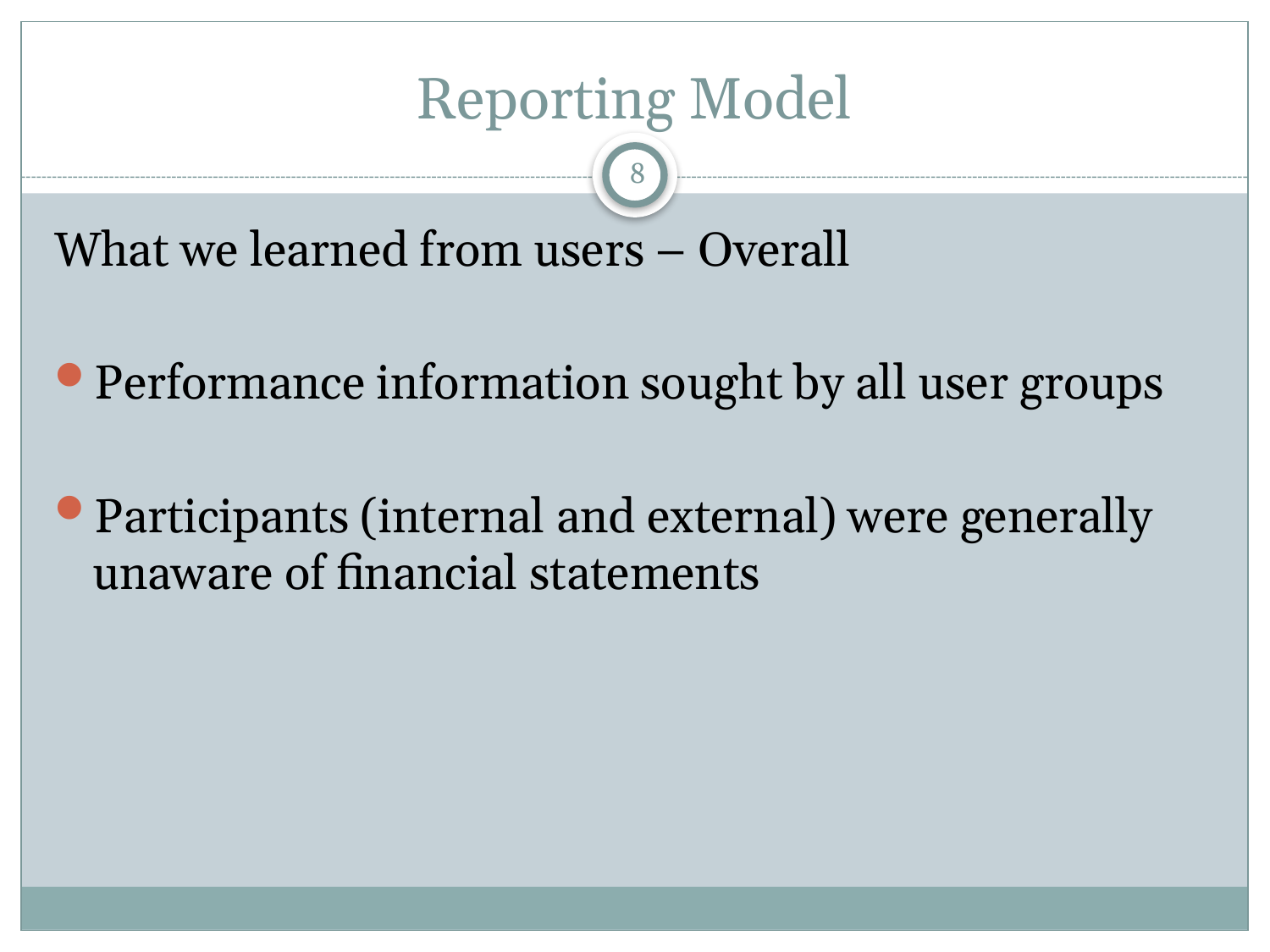

# Reporting Model
8
What we learned from users – Overall

Performance information sought by all user groups

Participants (internal and external) were generally unaware of financial statements